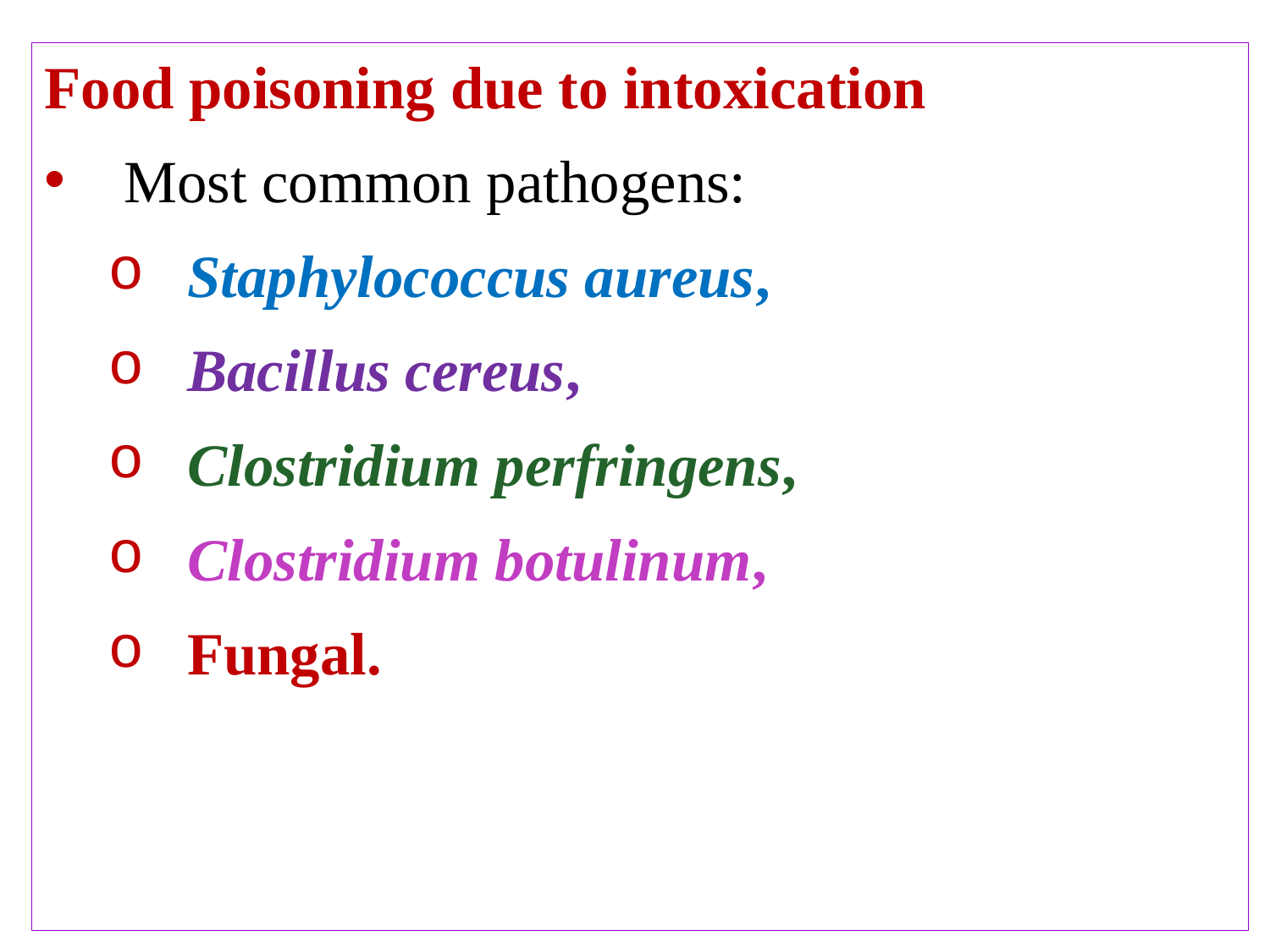

Food poisoning due to intoxication
Most common pathogens:
Staphylococcus aureus,
Bacillus cereus,
Clostridium perfringens,
Clostridium botulinum,
Fungal.